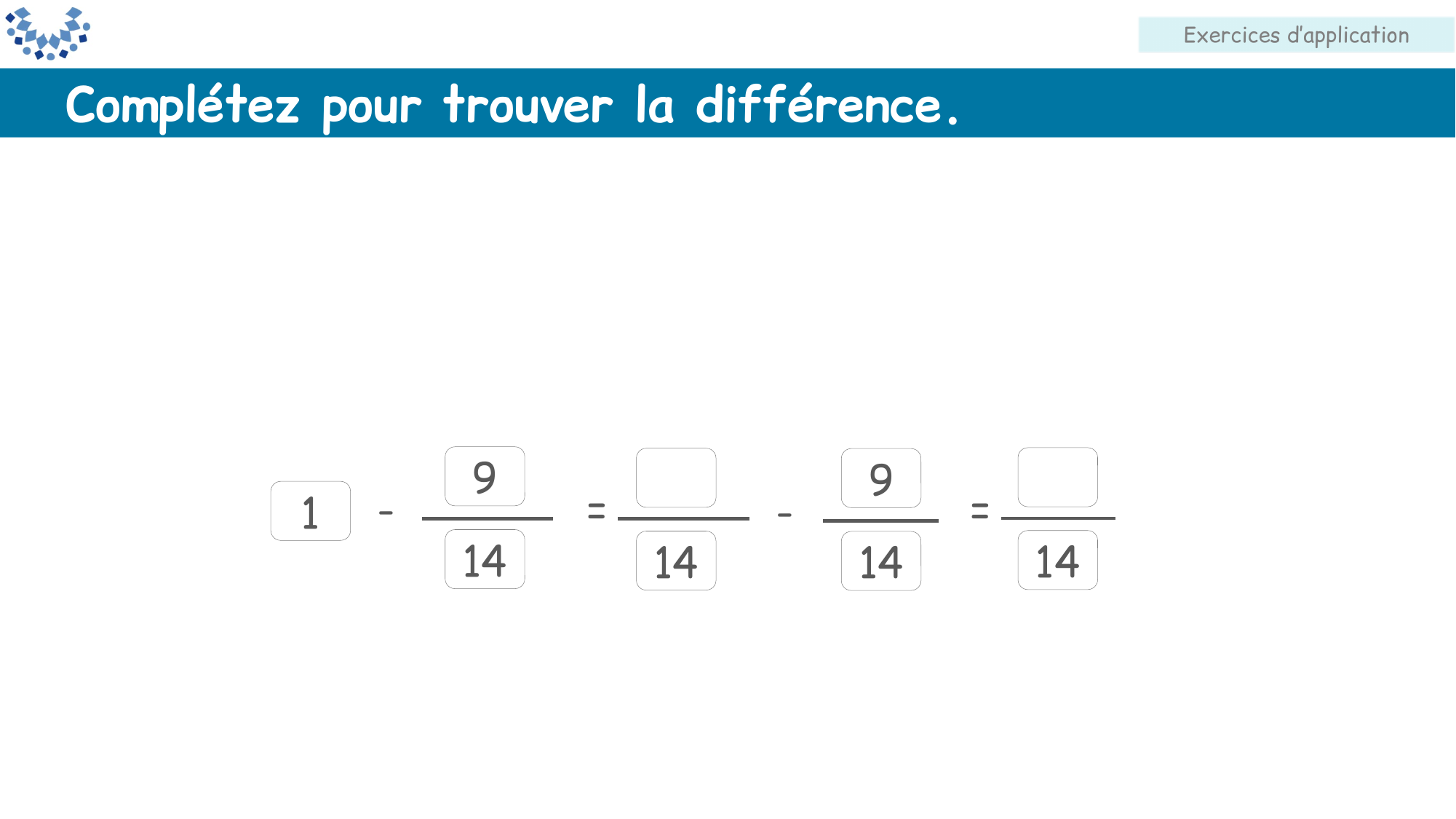

Exercices d’application
Complétez pour trouver la différence.
9
14
9
14
-
=
1

14

=
14
-